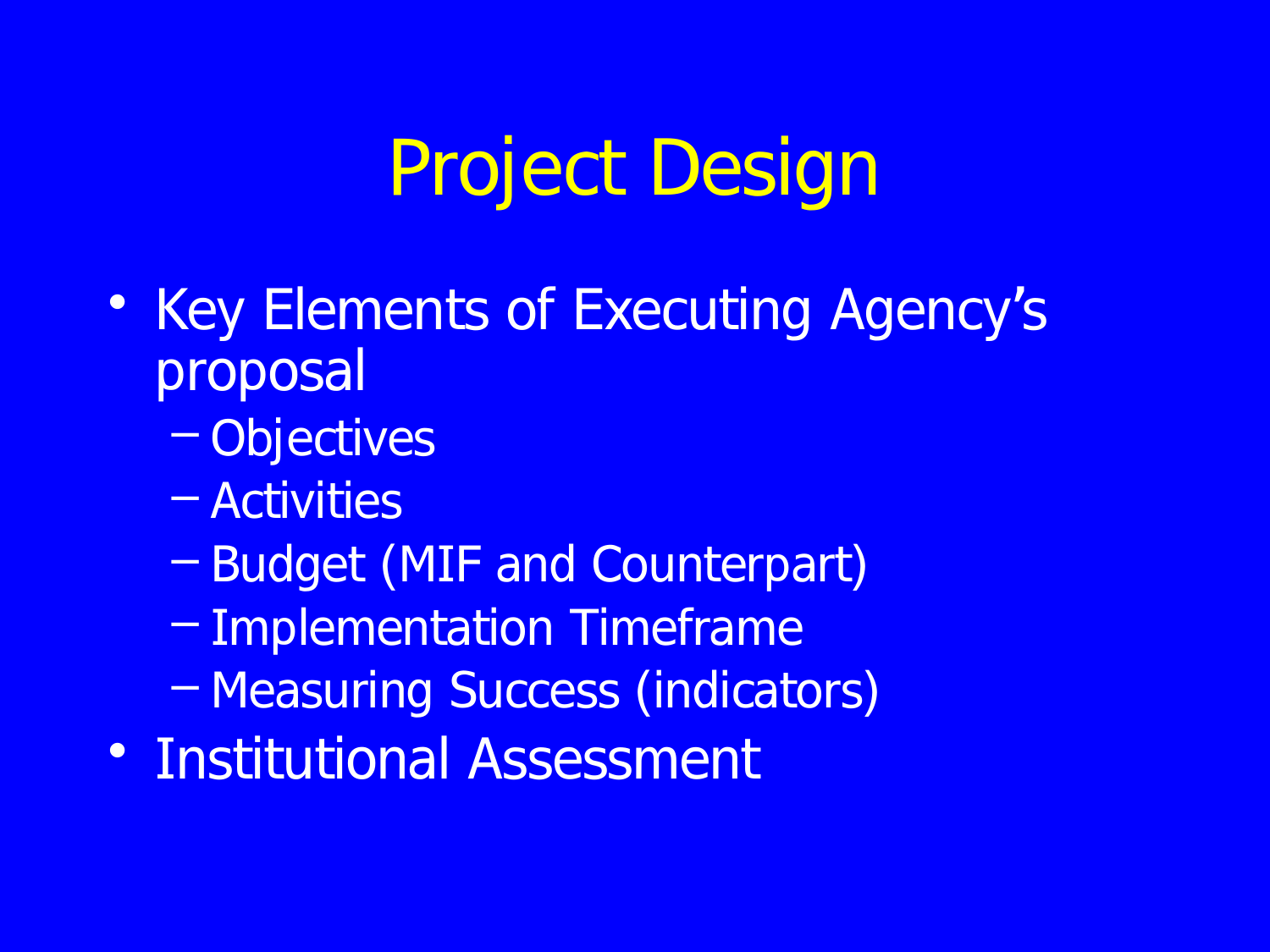

# Project Design
Key Elements of Executing Agency’s proposal
Objectives
Activities
Budget (MIF and Counterpart)
Implementation Timeframe
Measuring Success (indicators)
Institutional Assessment